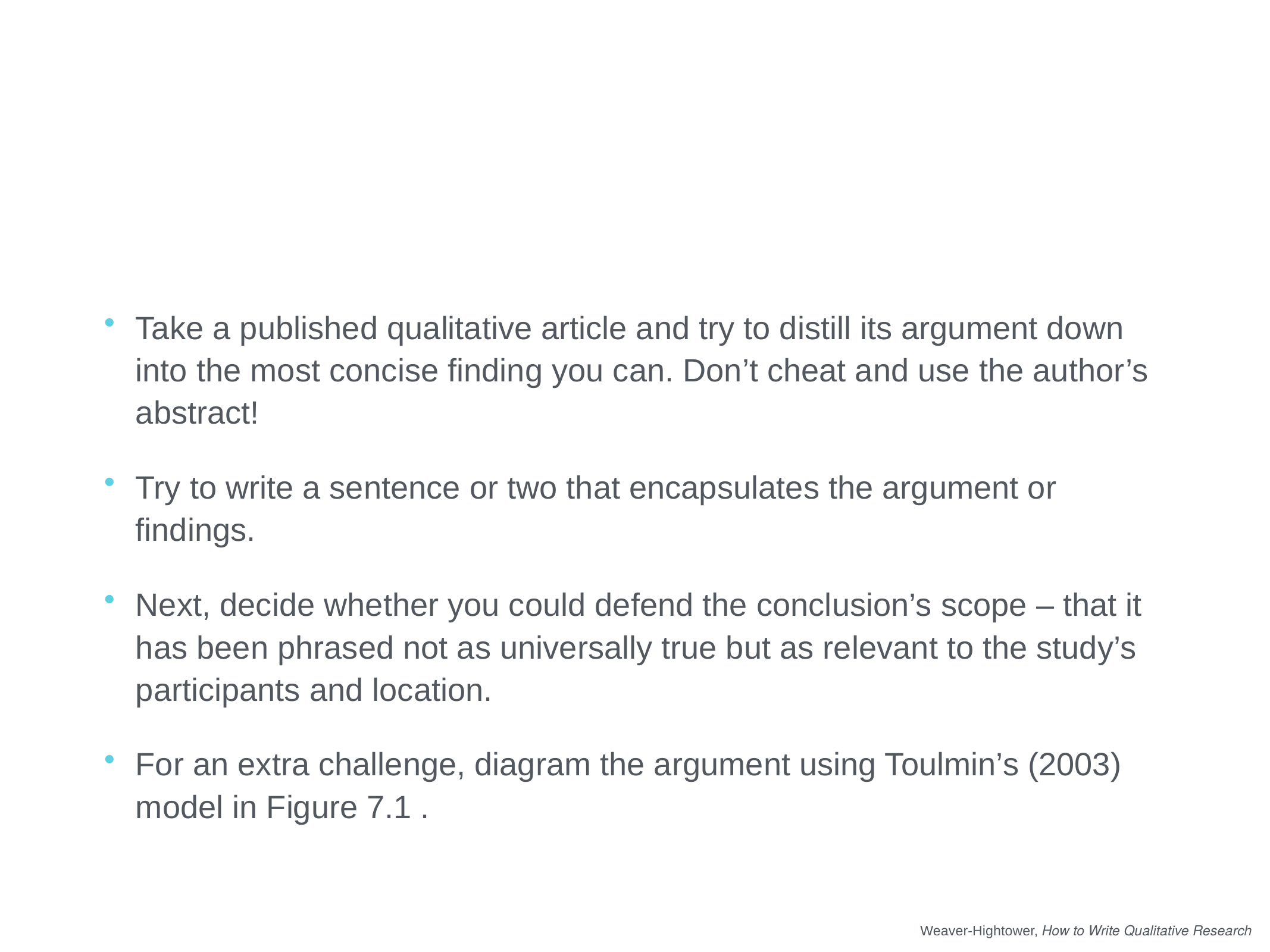

# ACTIVITY: COMPOSING AN ARGUMENT
Take a published qualitative article and try to distill its argument down into the most concise finding you can. Don’t cheat and use the author’s abstract!
Try to write a sentence or two that encapsulates the argument or findings.
Next, decide whether you could defend the conclusion’s scope – that it has been phrased not as universally true but as relevant to the study’s participants and location.
For an extra challenge, diagram the argument using Toulmin’s (2003) model in Figure 7.1 .